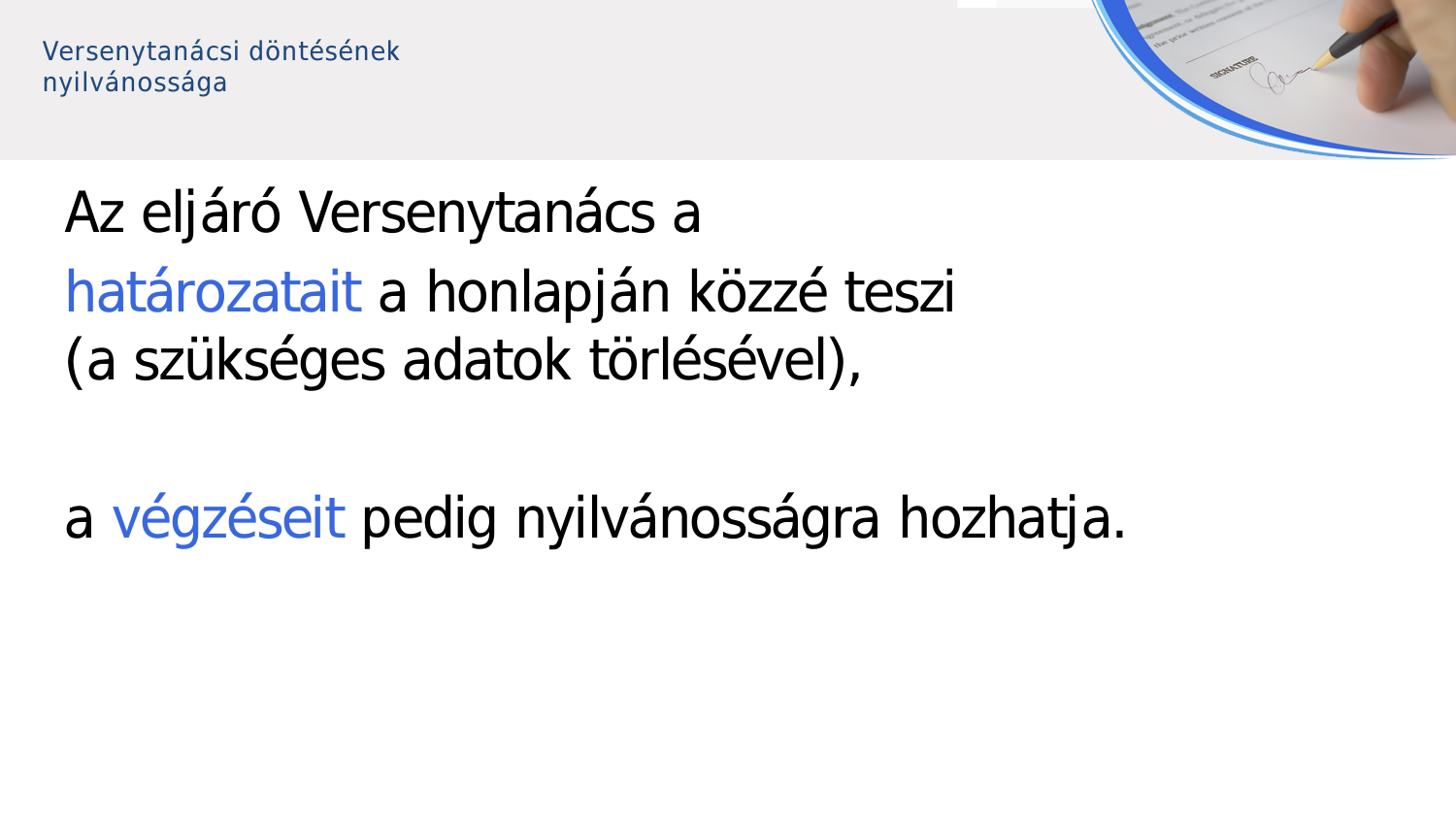

Versenytanácsi döntésének
nyilvánossága
Az eljáró Versenytanács a
határozatait a honlapján közzé teszi
(a szükséges adatok törlésével),

a végzéseit pedig nyilvánosságra hozhatja.